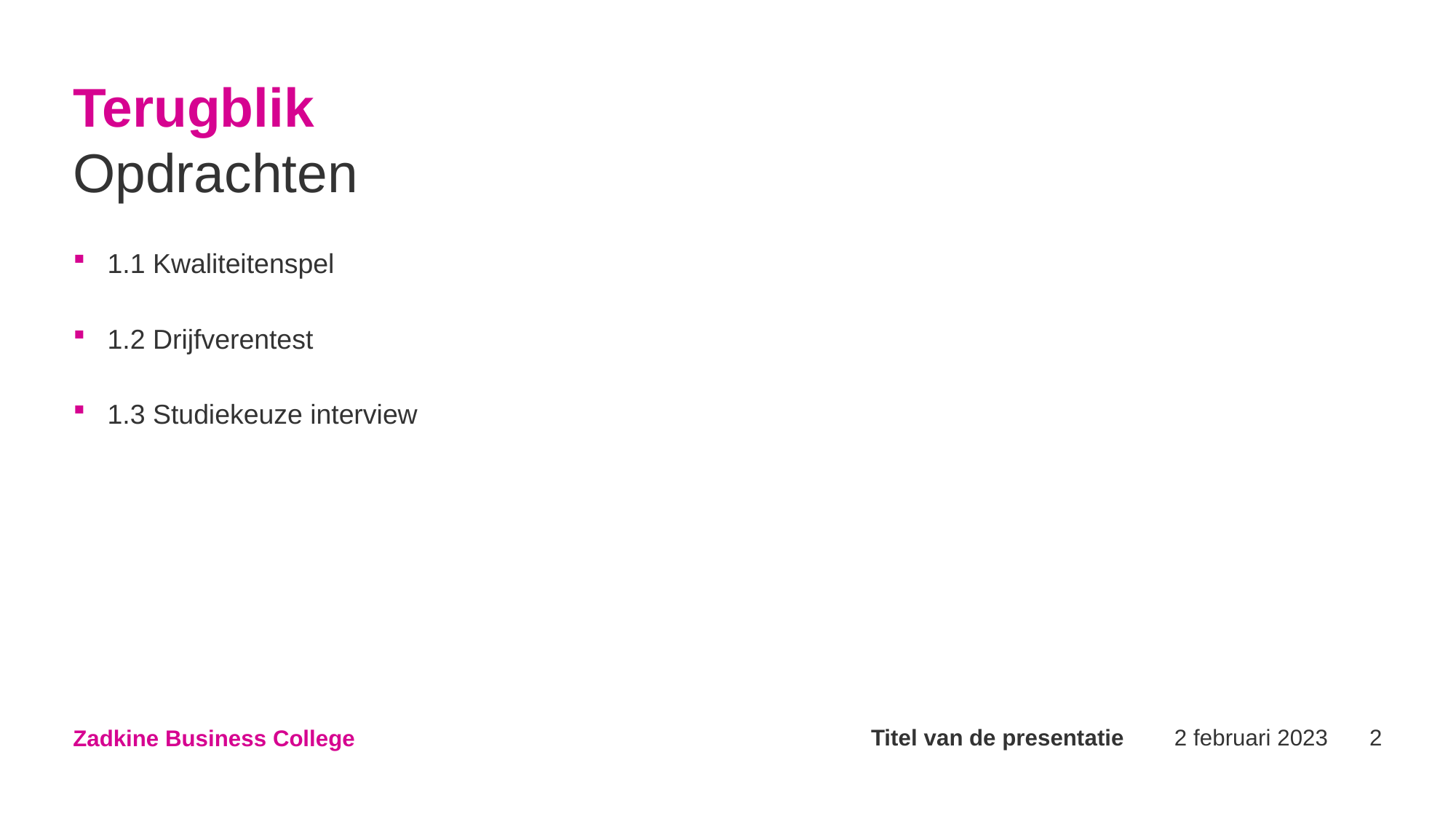

# Terugblik
Opdrachten
1.1 Kwaliteitenspel

1.2 Drijfverentest

1.3 Studiekeuze interview

Titel van de presentatie
2 februari 2023
2